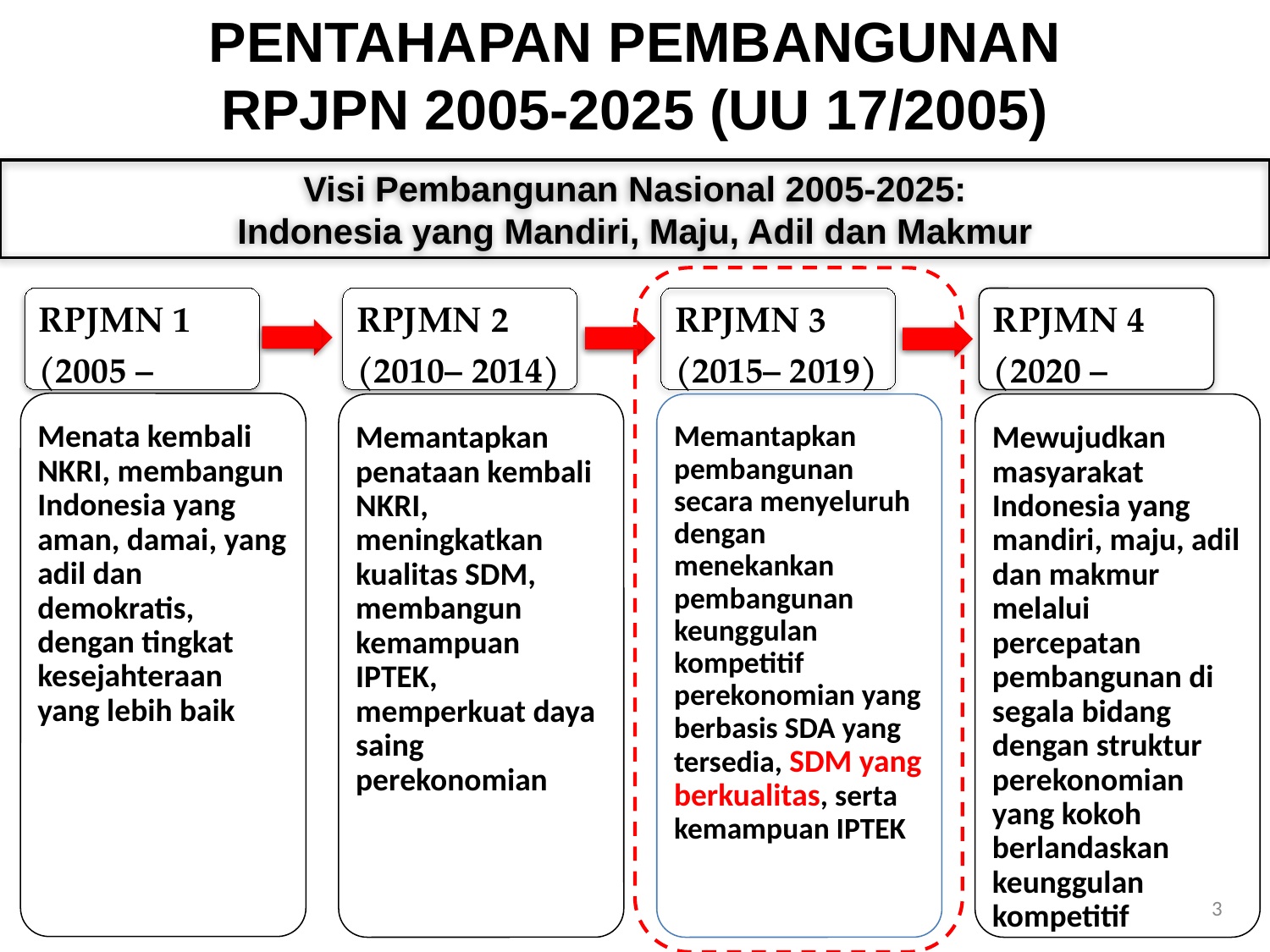

PENTAHAPAN PEMBANGUNAN
RPJPN 2005-2025 (UU 17/2005)
Visi Pembangunan Nasional 2005-2025:
Indonesia yang Mandiri, Maju, Adil dan Makmur

RPJMN 1
(2005 – 2009)

RPJMN 2
(2010– 2014)

RPJMN 3
(2015– 2019)

RPJMN 4
(2020 – 2025)

Menata kembali NKRI, membangun Indonesia yang aman, damai, yang adil dan demokratis, dengan tingkat kesejahteraan yang lebih baik

Memantapkan penataan kembali NKRI, meningkatkan kualitas SDM, membangun kemampuan IPTEK, memperkuat daya saing perekonomian

Memantapkan pembangunan secara menyeluruh dengan menekankan pembangunan keunggulan kompetitif perekonomian yang berbasis SDA yang tersedia, SDM yang berkualitas, serta kemampuan IPTEK

Mewujudkan masyarakat Indonesia yang mandiri, maju, adil dan makmur melalui percepatan pembangunan di segala bidang dengan struktur perekonomian yang kokoh berlandaskan keunggulan kompetitif
3